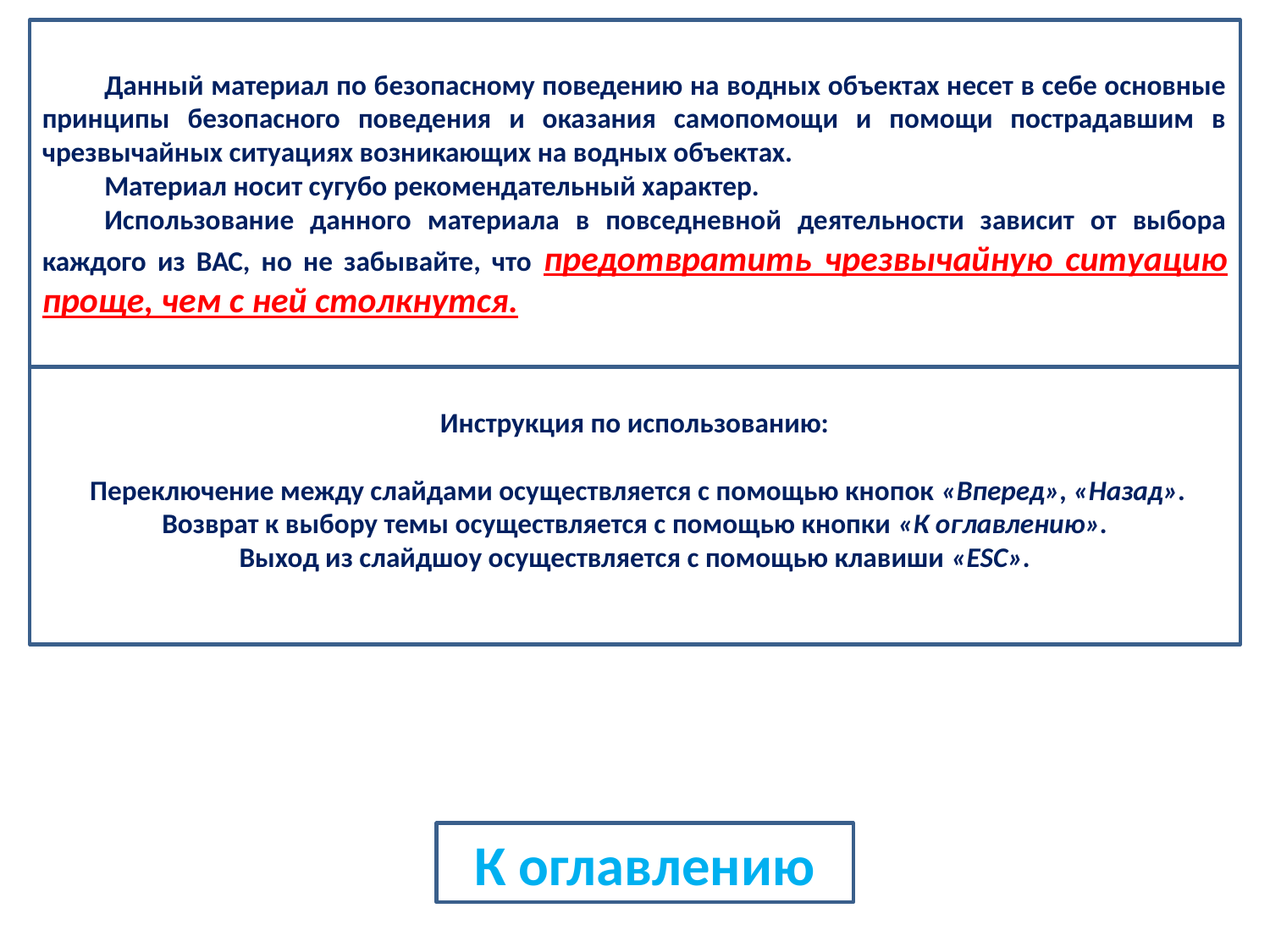

Данный материал по безопасному поведению на водных объектах несет в себе основные принципы безопасного поведения и оказания самопомощи и помощи пострадавшим в чрезвычайных ситуациях возникающих на водных объектах.
Материал носит сугубо рекомендательный характер.
Использование данного материала в повседневной деятельности зависит от выбора каждого из ВАС, но не забывайте, что предотвратить чрезвычайную ситуацию проще, чем с ней столкнутся.
Инструкция по использованию:

 Переключение между слайдами осуществляется с помощью кнопок «Вперед», «Назад».
Возврат к выбору темы осуществляется с помощью кнопки «К оглавлению».
Выход из слайдшоу осуществляется с помощью клавиши «ESC».

К оглавлению